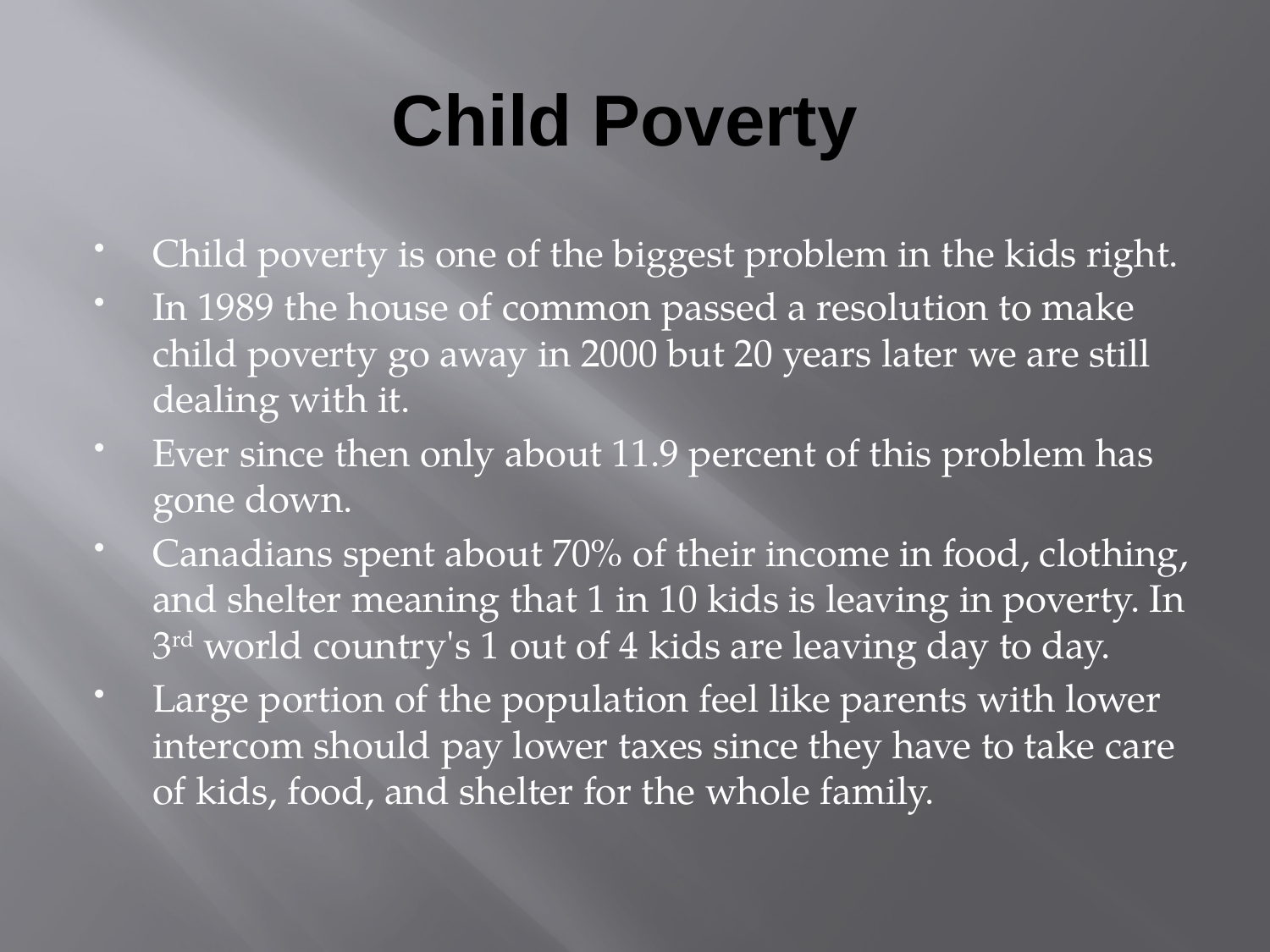

# Child Poverty
Child poverty is one of the biggest problem in the kids right.
In 1989 the house of common passed a resolution to make child poverty go away in 2000 but 20 years later we are still dealing with it.
Ever since then only about 11.9 percent of this problem has gone down.
Canadians spent about 70% of their income in food, clothing, and shelter meaning that 1 in 10 kids is leaving in poverty. In 3rd world country's 1 out of 4 kids are leaving day to day.
Large portion of the population feel like parents with lower intercom should pay lower taxes since they have to take care of kids, food, and shelter for the whole family.